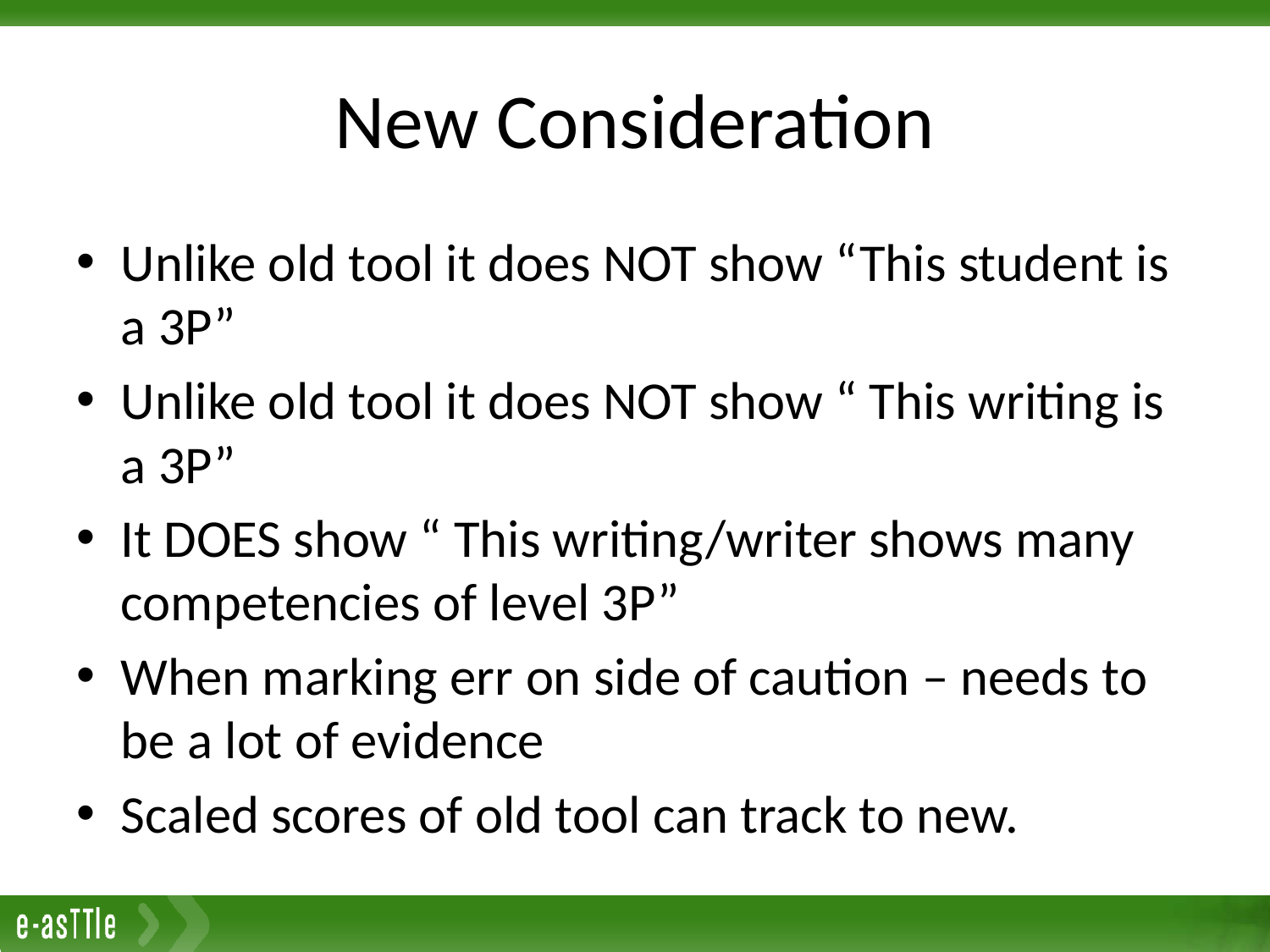

# New Consideration
Unlike old tool it does NOT show “This student is a 3P”
Unlike old tool it does NOT show “ This writing is a 3P”
It DOES show “ This writing/writer shows many competencies of level 3P”
When marking err on side of caution – needs to be a lot of evidence
Scaled scores of old tool can track to new.